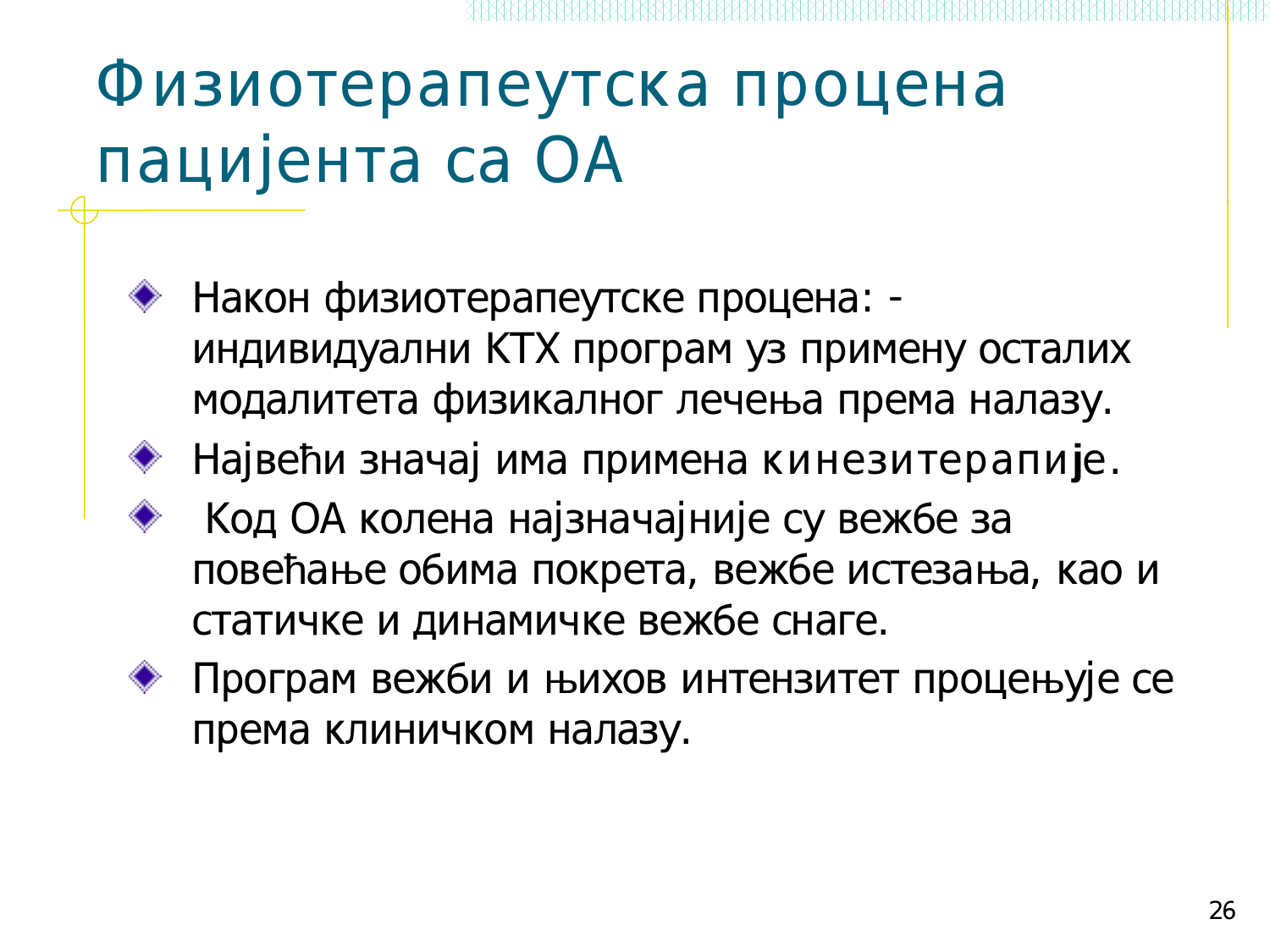

# Физиотерапеутска процена пацијента са ОА
Након физиотерапеутске процена: - индивидуални КТХ програм уз примену осталих модалитета физикалног лечења према налазу.
Највећи значај има примена кинезитерапије.
 Код ОА колена најзначајније су вежбе за повећање обима покрета, вежбе истезања, као и статичке и динамичке вежбе снаге.
Програм вежби и њихов интензитет процењује се према клиничком налазу.

26